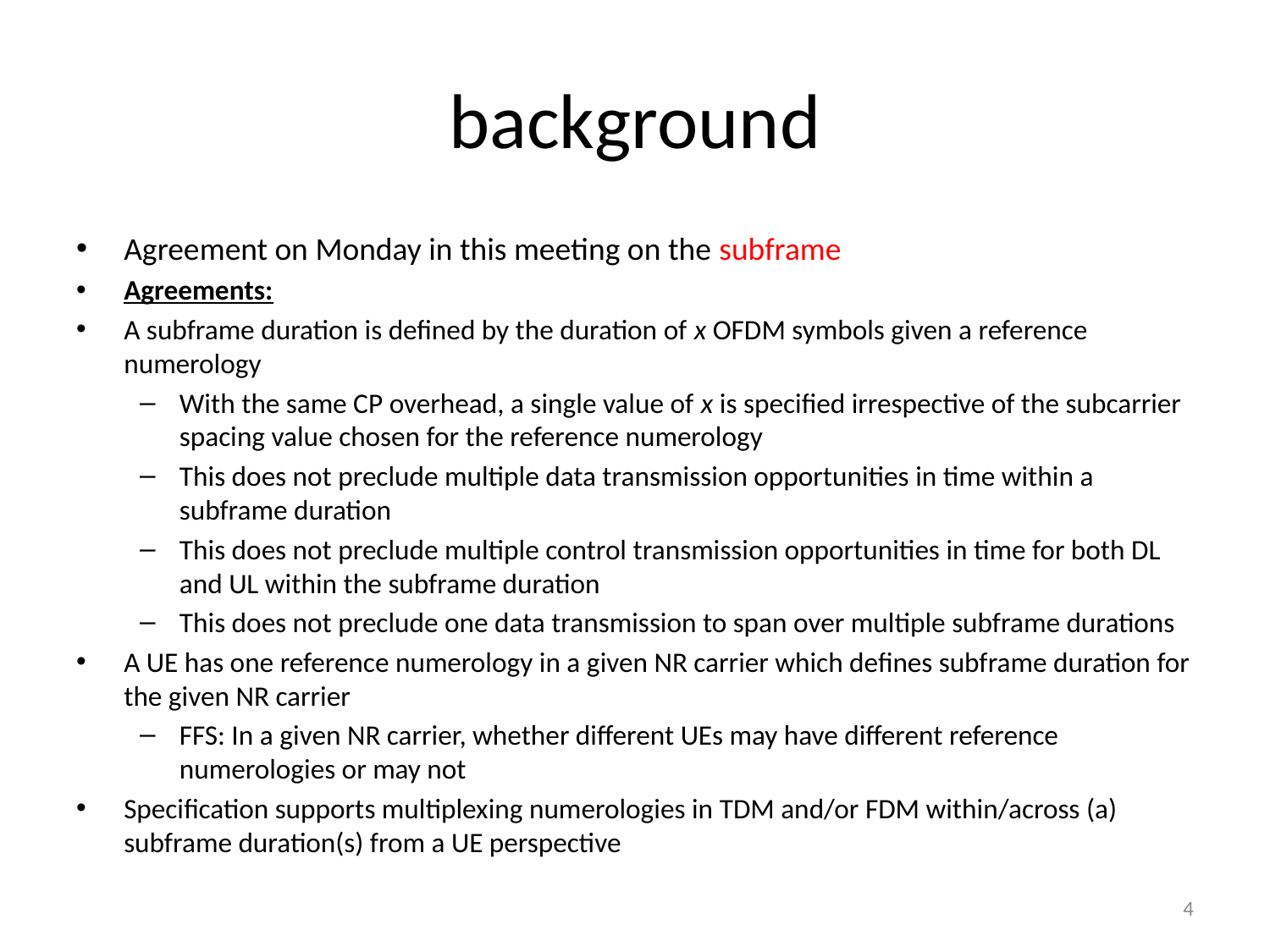

# background
Agreement on Monday in this meeting on the subframe
Agreements:
A subframe duration is defined by the duration of x OFDM symbols given a reference numerology
With the same CP overhead, a single value of x is specified irrespective of the subcarrier spacing value chosen for the reference numerology
This does not preclude multiple data transmission opportunities in time within a subframe duration
This does not preclude multiple control transmission opportunities in time for both DL and UL within the subframe duration
This does not preclude one data transmission to span over multiple subframe durations
A UE has one reference numerology in a given NR carrier which defines subframe duration for the given NR carrier
FFS: In a given NR carrier, whether different UEs may have different reference numerologies or may not
Specification supports multiplexing numerologies in TDM and/or FDM within/across (a) subframe duration(s) from a UE perspective

4